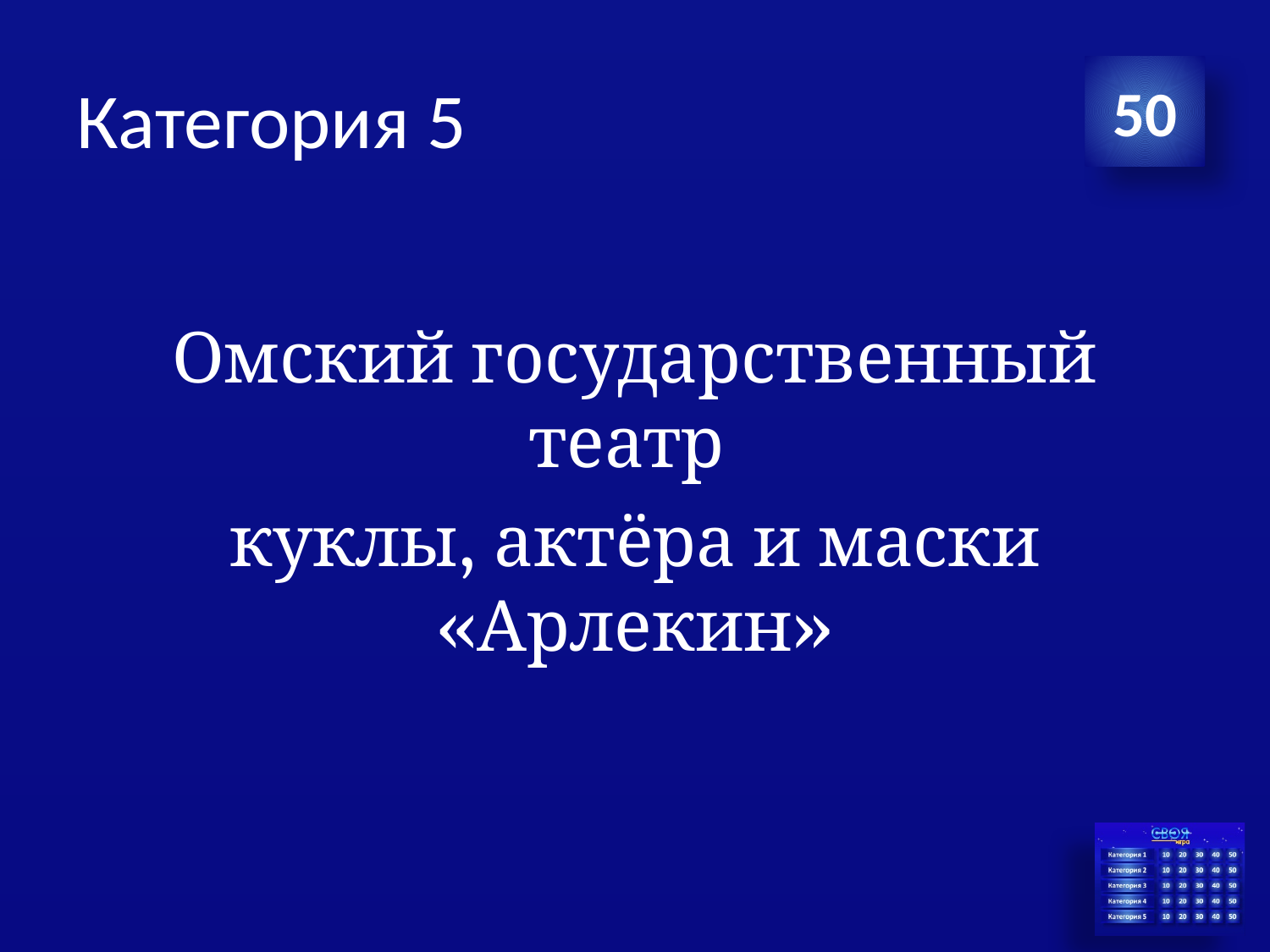

# Категория 5
50
Омский государственный театр
куклы, актёра и маски «Арлекин»